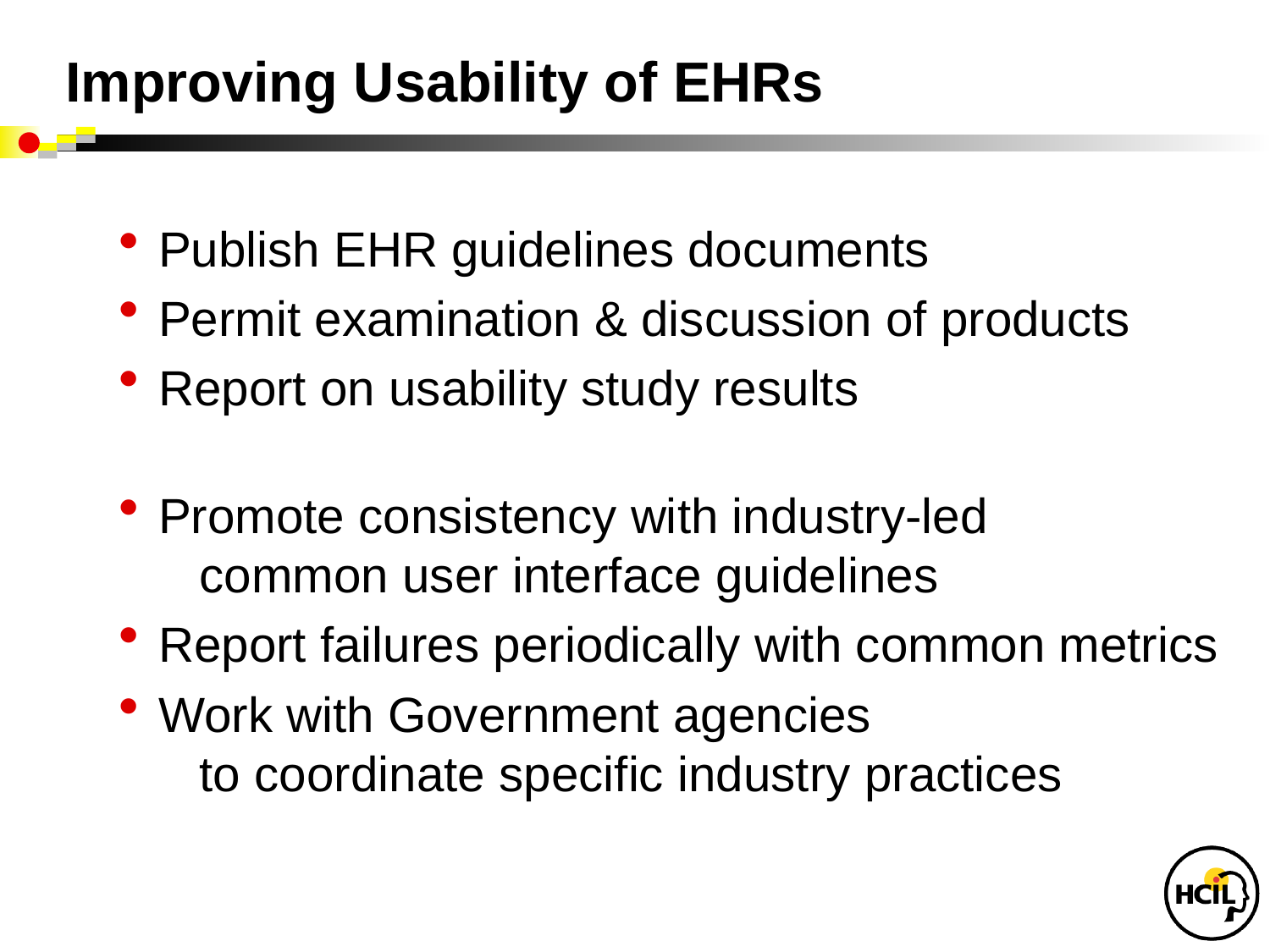

# Improving Usability of EHRs
Publish EHR guidelines documents
Permit examination & discussion of products
Report on usability study results
Promote consistency with industry-led
   common user interface guidelines
Report failures periodically with common metrics
Work with Government agencies
   to coordinate specific industry practices